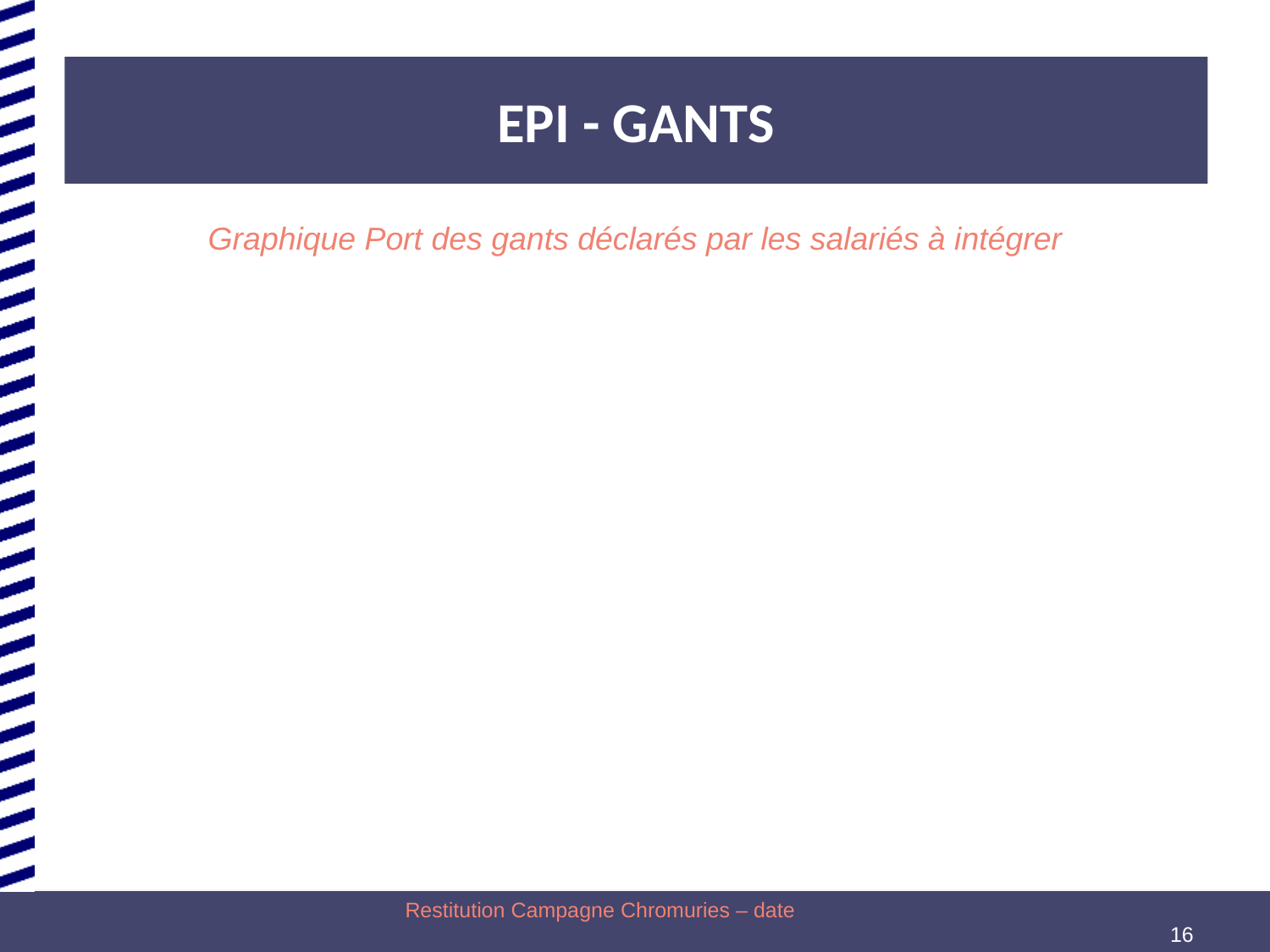

# Epi - GANTS
Graphique Port des gants déclarés par les salariés à intégrer

Restitution Campagne Chromuries – date
16